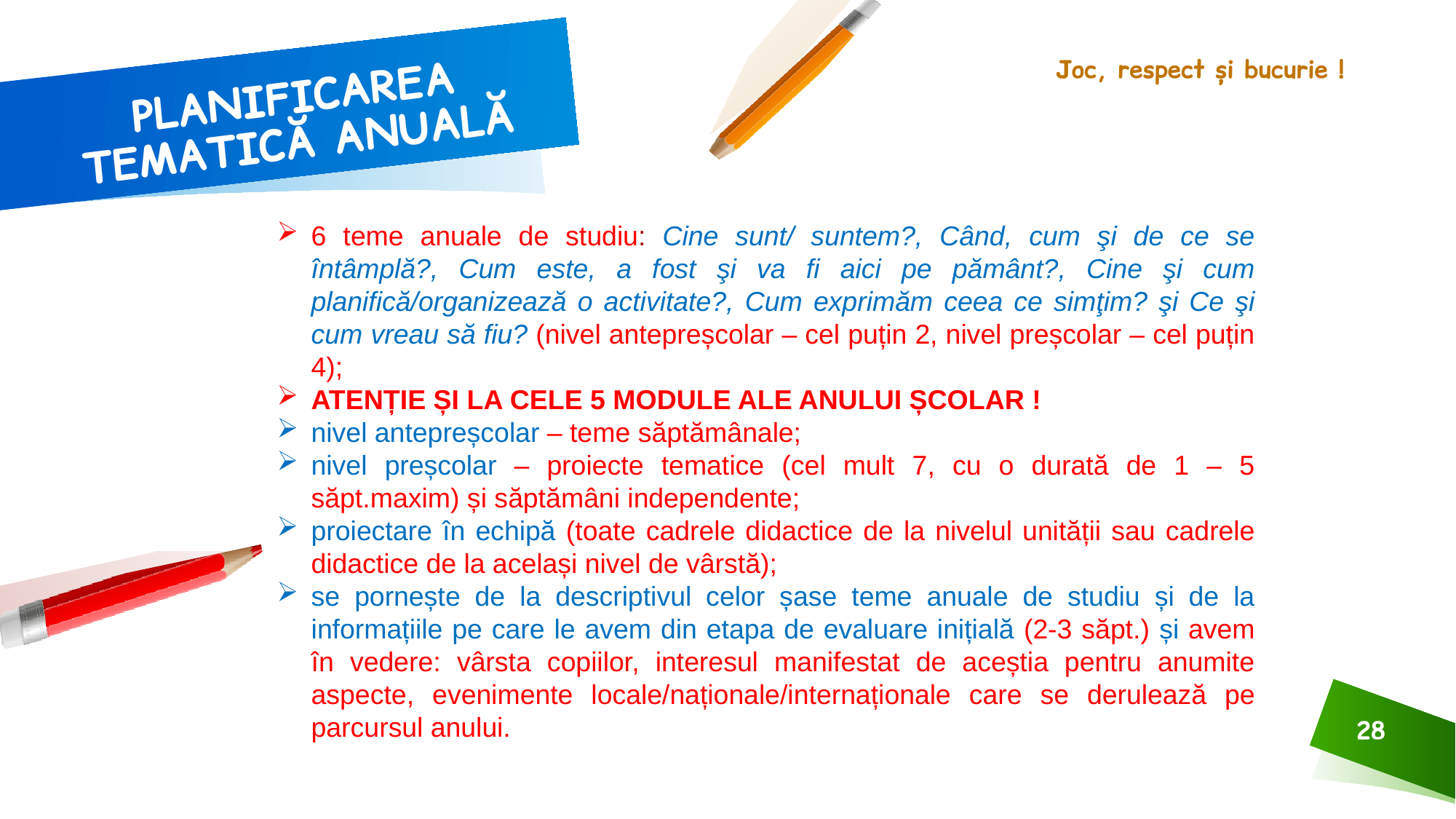

# PLANIFICAREA TEMATICĂ ANUALĂ
Joc, respect și bucurie !
6 teme anuale de studiu: Cine sunt/ suntem?, Când, cum şi de ce se întâmplă?, Cum este, a fost şi va fi aici pe pământ?, Cine şi cum planifică/organizează o activitate?, Cum exprimăm ceea ce simţim? şi Ce şi cum vreau să fiu? (nivel antepreșcolar – cel puțin 2, nivel preșcolar – cel puțin 4);
ATENȚIE ȘI LA CELE 5 MODULE ALE ANULUI ȘCOLAR !
nivel antepreșcolar – teme săptămânale;
nivel preșcolar – proiecte tematice (cel mult 7, cu o durată de 1 – 5 săpt.maxim) și săptămâni independente;
proiectare în echipă (toate cadrele didactice de la nivelul unității sau cadrele didactice de la același nivel de vârstă);
se pornește de la descriptivul celor șase teme anuale de studiu și de la informațiile pe care le avem din etapa de evaluare inițială (2-3 săpt.) și avem în vedere: vârsta copiilor, interesul manifestat de aceștia pentru anumite aspecte, evenimente locale/naționale/internaționale care se derulează pe parcursul anului.

28